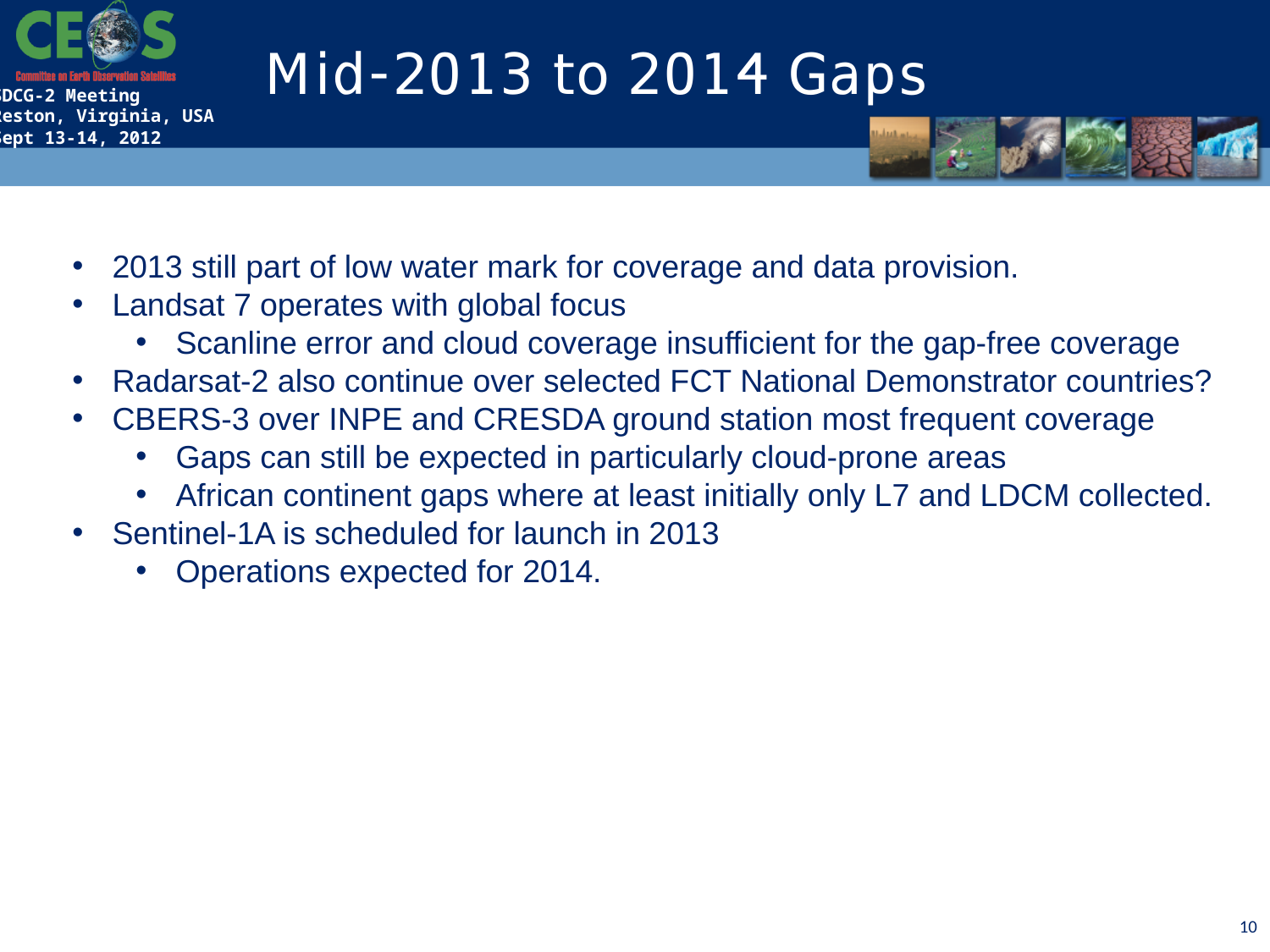

Mid-2013 to 2014 Gaps
2013 still part of low water mark for coverage and data provision.
Landsat 7 operates with global focus
Scanline error and cloud coverage insufficient for the gap-free coverage
Radarsat-2 also continue over selected FCT National Demonstrator countries?
CBERS-3 over INPE and CRESDA ground station most frequent coverage
Gaps can still be expected in particularly cloud-prone areas
African continent gaps where at least initially only L7 and LDCM collected.
Sentinel-1A is scheduled for launch in 2013
Operations expected for 2014.

10